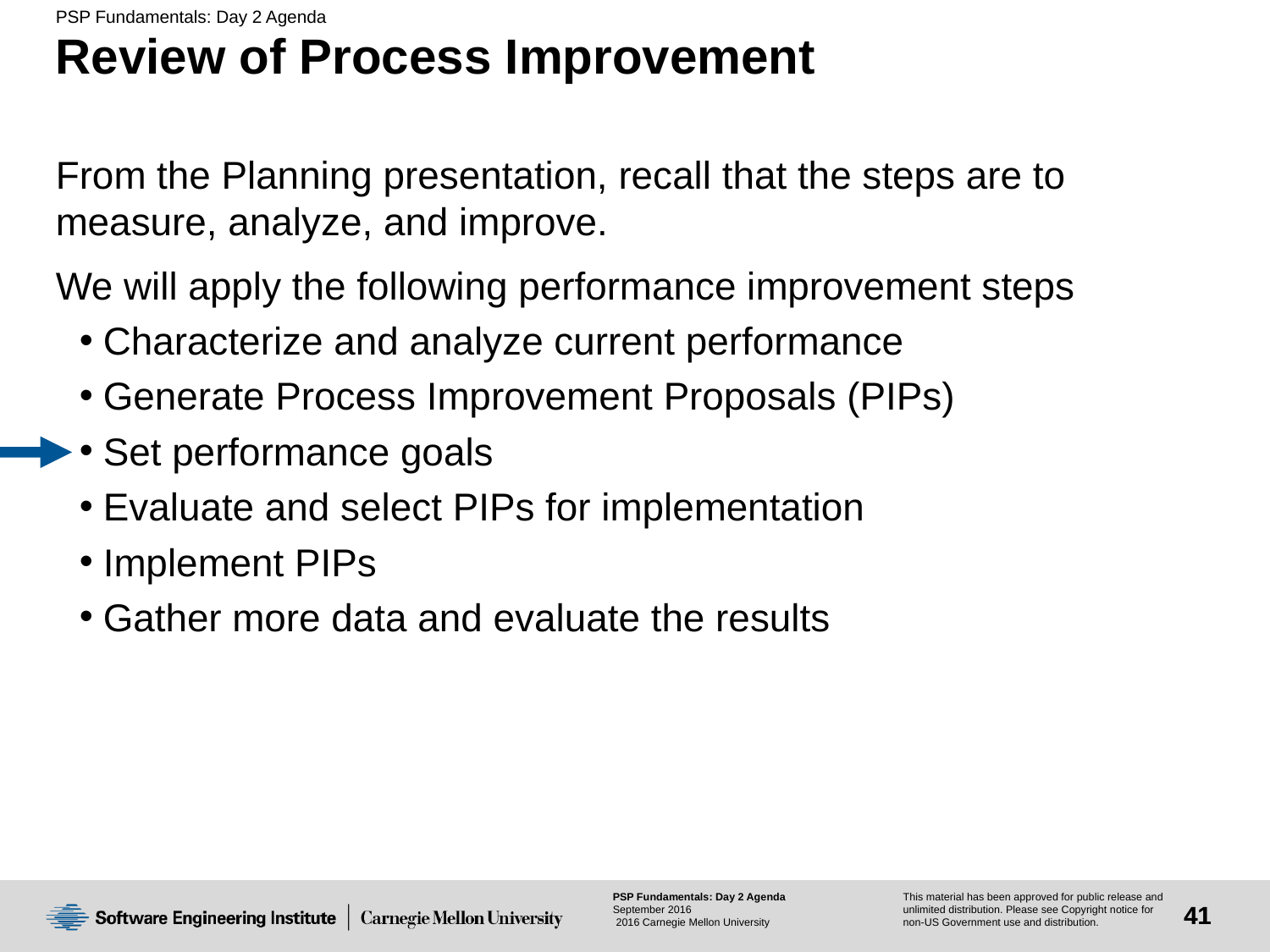

# Review of Process Improvement
From the Planning presentation, recall that the steps are to measure, analyze, and improve.
We will apply the following performance improvement steps
Characterize and analyze current performance
Generate Process Improvement Proposals (PIPs)
Set performance goals
Evaluate and select PIPs for implementation
Implement PIPs
Gather more data and evaluate the results